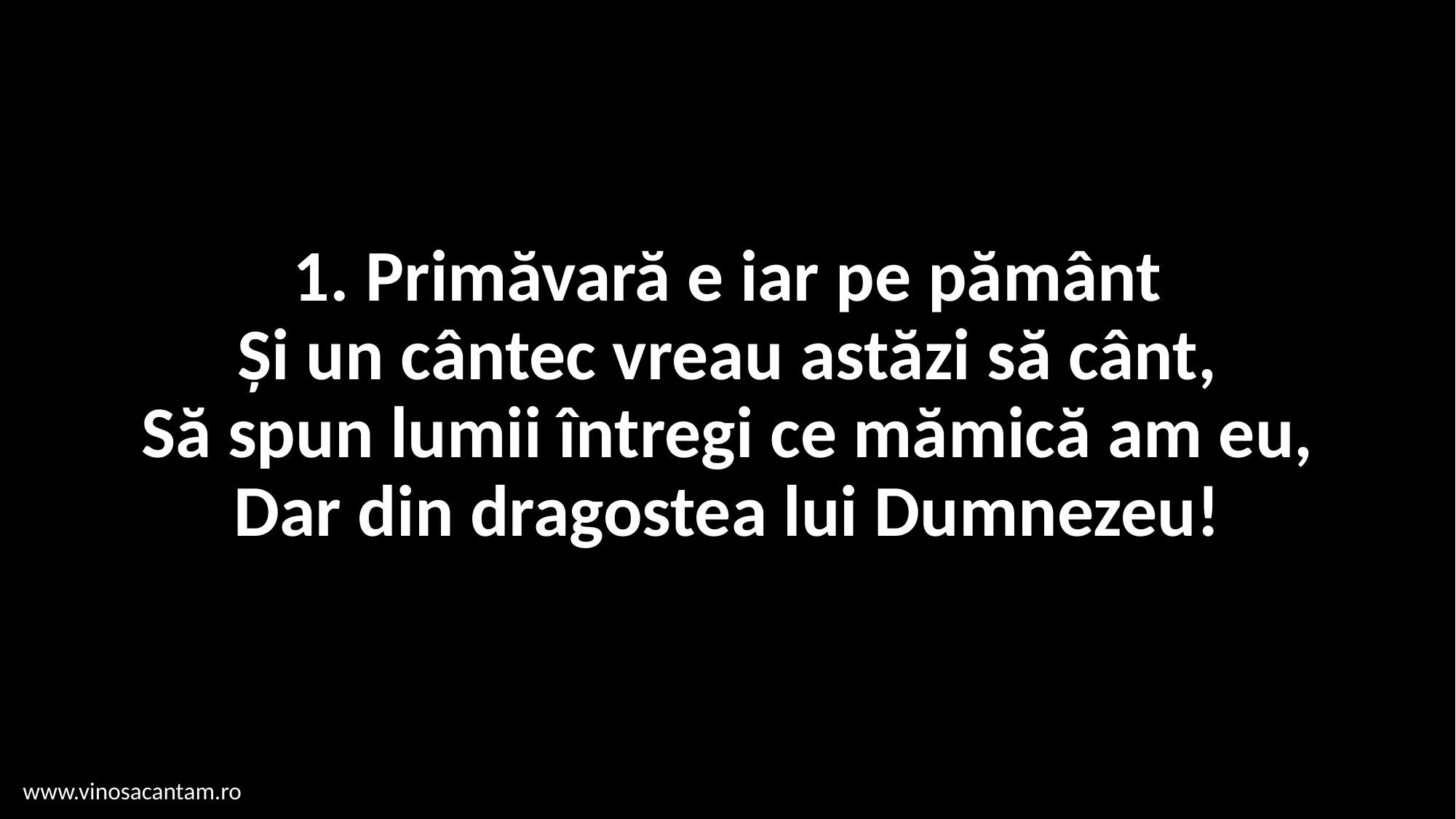

# 1. Primăvară e iar pe pământ Și un cântec vreau astăzi să cânt, Să spun lumii întregi ce mămică am eu, Dar din dragostea lui Dumnezeu!
www.vinosacantam.ro